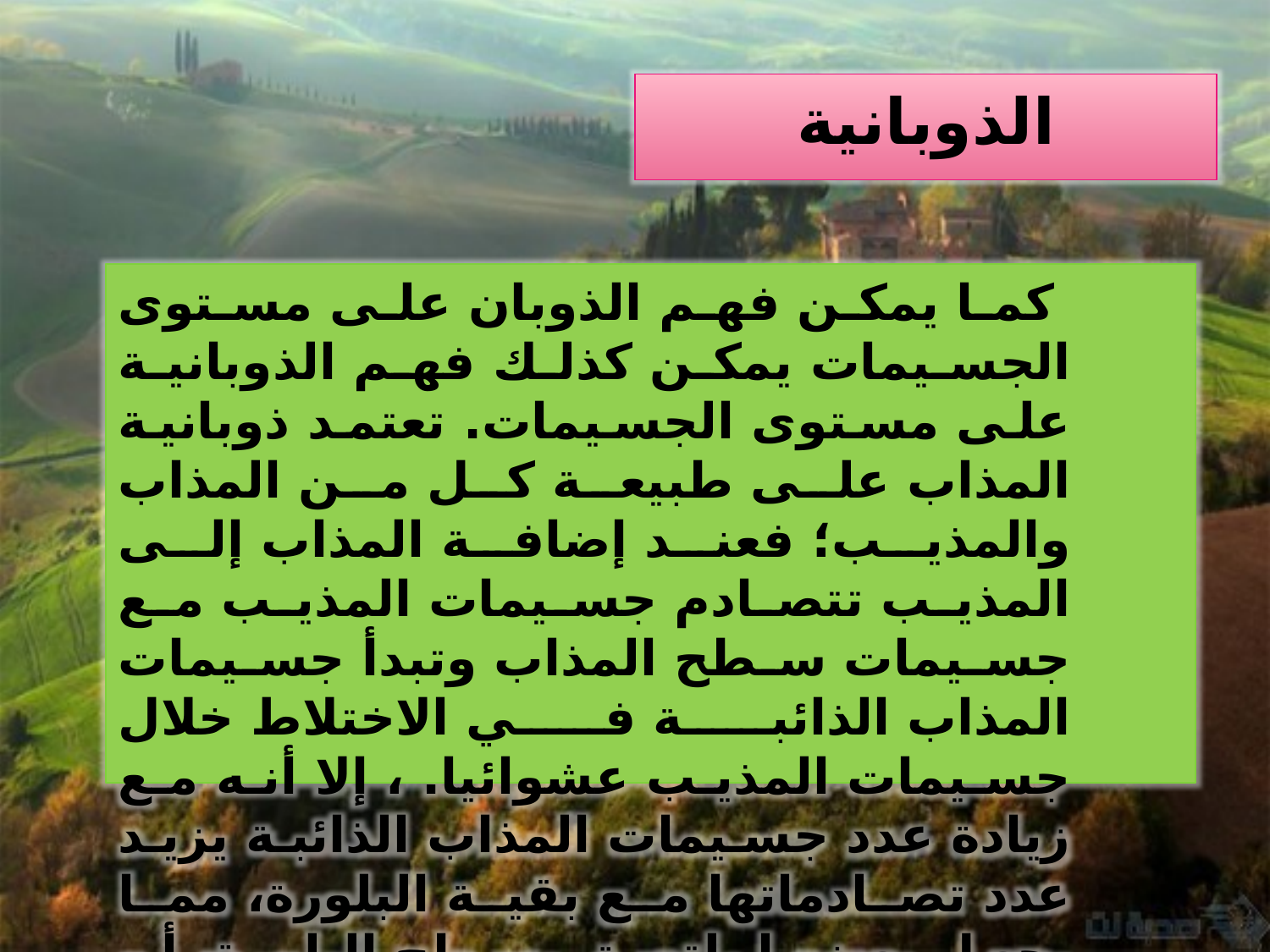

الذوبانية
       كما يمكن فهم الذوبان على مستوى الجسيمات يمكن كذلك فهم الذوبانية على مستوى الجسيمات. تعتمد ذوبانية المذاب على طبيعة كل من المذاب والمذيب؛ فعند إضافة المذاب إلى المذيب تتصادم جسيمات المذيب مع جسيمات سطح المذاب وتبدأ جسيمات المذاب الذائبة في الاختلاط خلال جسيمات المذيب عشوائيا. ، إلا أنه مع زيادة عدد جسيمات المذاب الذائبة يزيد عدد تصادماتها مع بقية البلورة، مما يجعل بعضها يلتصق بسطح البلورة، أو يتبلور مرة أخرى .